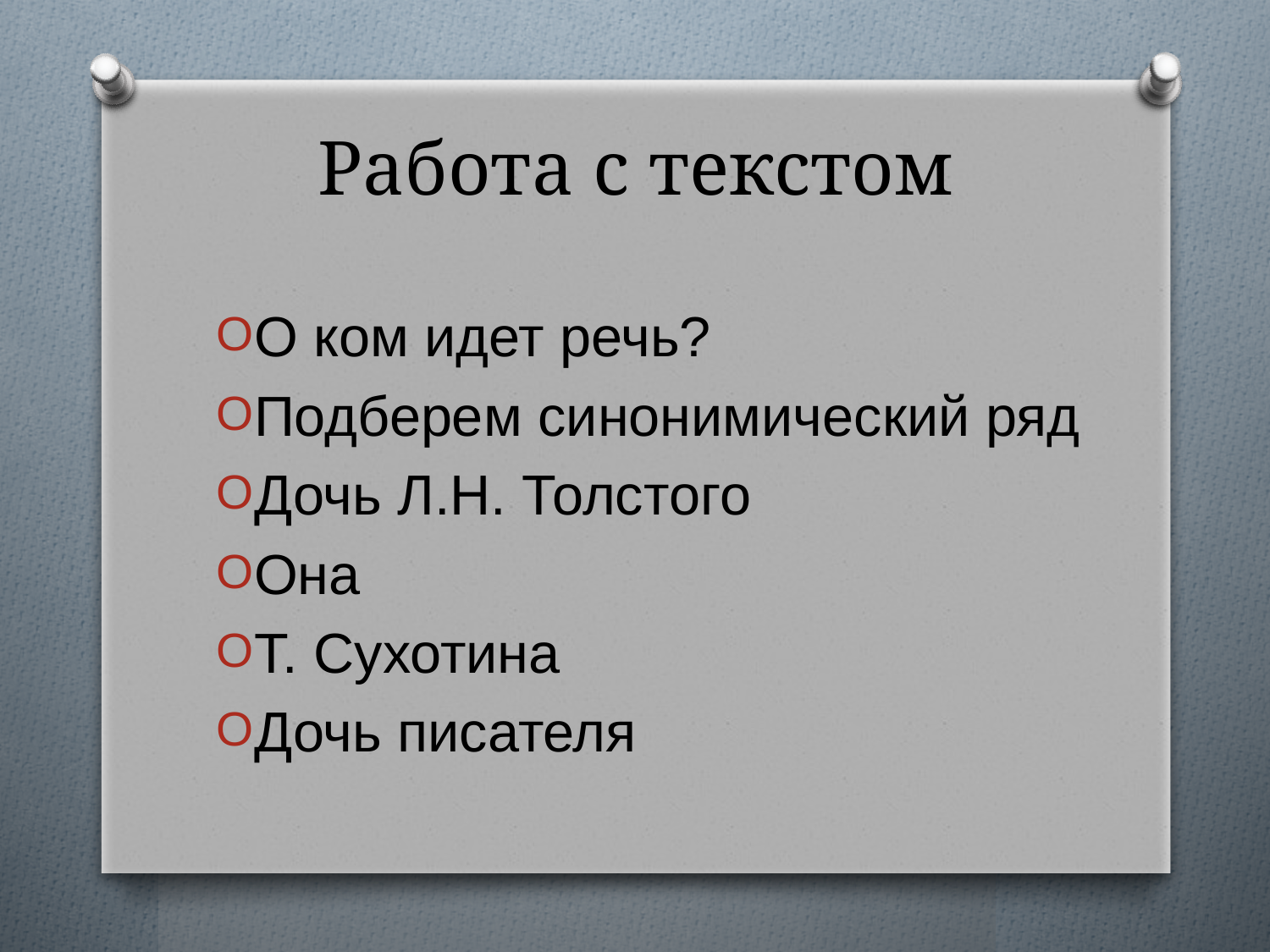

# Работа с текстом
О ком идет речь?
Подберем синонимический ряд
Дочь Л.Н. Толстого
Она
Т. Сухотина
Дочь писателя